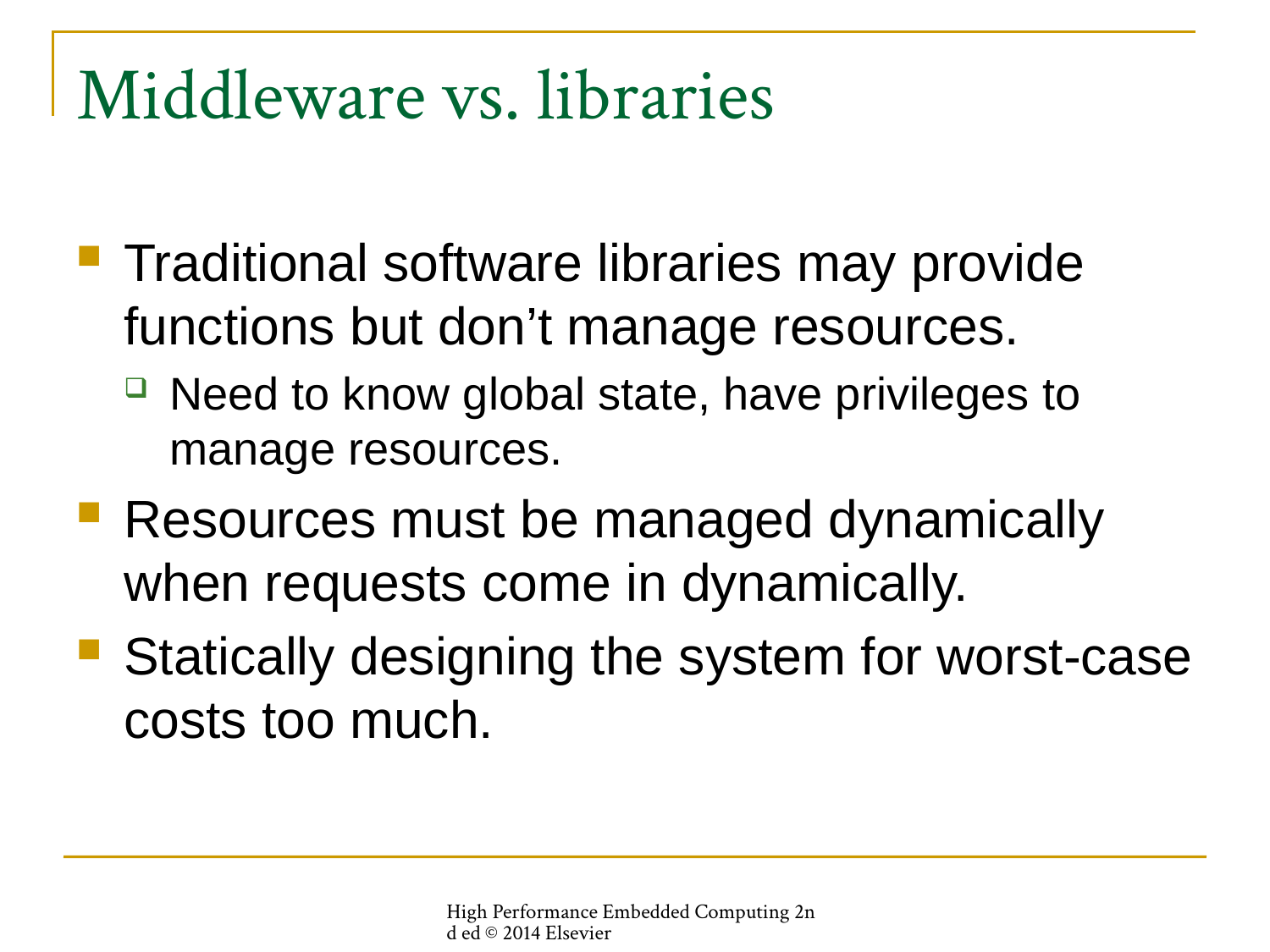

# Middleware vs. libraries
Traditional software libraries may provide functions but don’t manage resources.
Need to know global state, have privileges to manage resources.
Resources must be managed dynamically when requests come in dynamically.
Statically designing the system for worst-case costs too much.
High Performance Embedded Computing 2nd ed © 2014 Elsevier